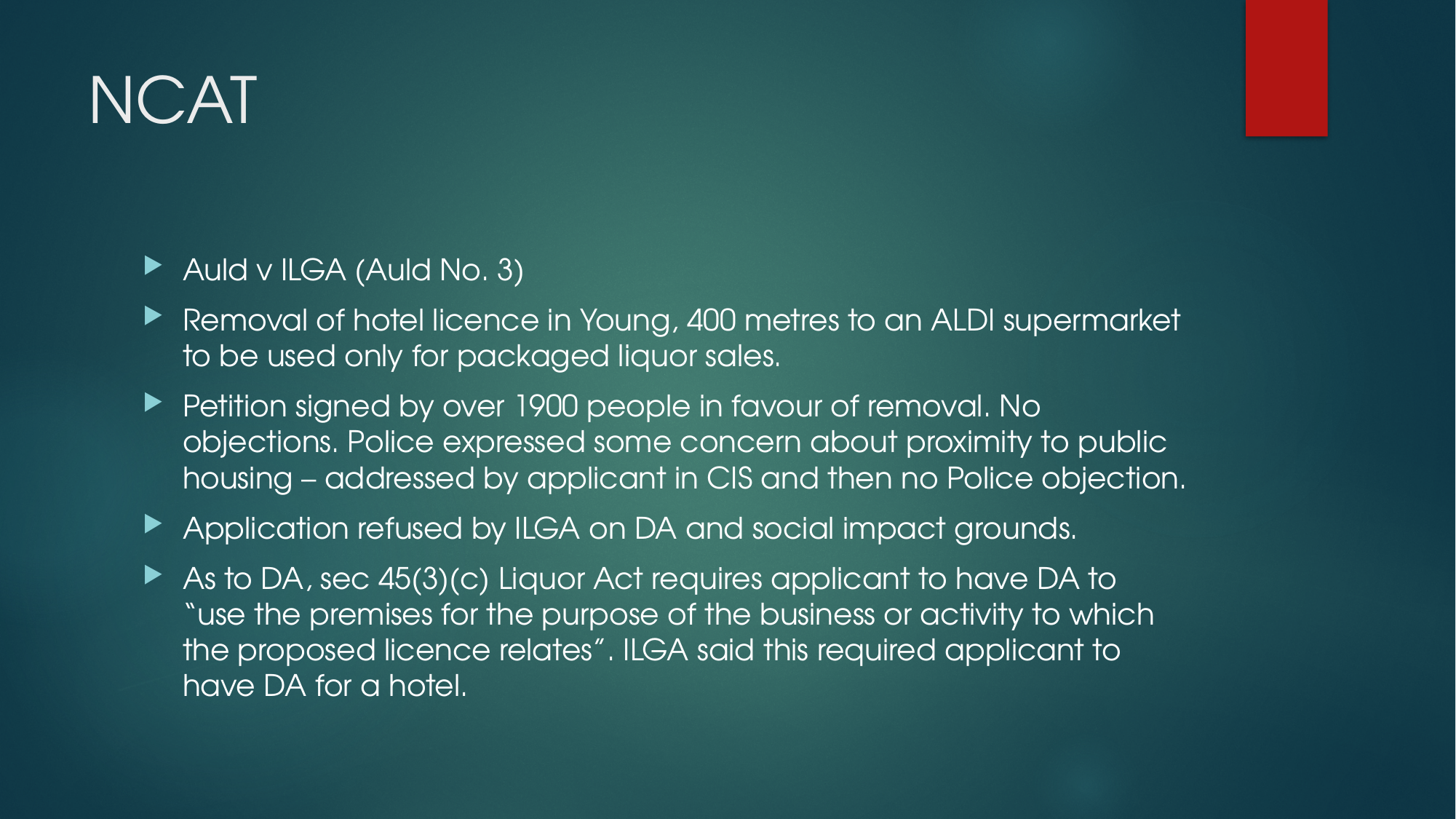

# NCAT
Auld v ILGA (Auld No. 3)
Removal of hotel licence in Young, 400 metres to an ALDI supermarket to be used only for packaged liquor sales.
Petition signed by over 1900 people in favour of removal. No objections. Police expressed some concern about proximity to public housing – addressed by applicant in CIS and then no Police objection.
Application refused by ILGA on DA and social impact grounds.
As to DA, sec 45(3)(c) Liquor Act requires applicant to have DA to “use the premises for the purpose of the business or activity to which the proposed licence relates”. ILGA said this required applicant to have DA for a hotel.